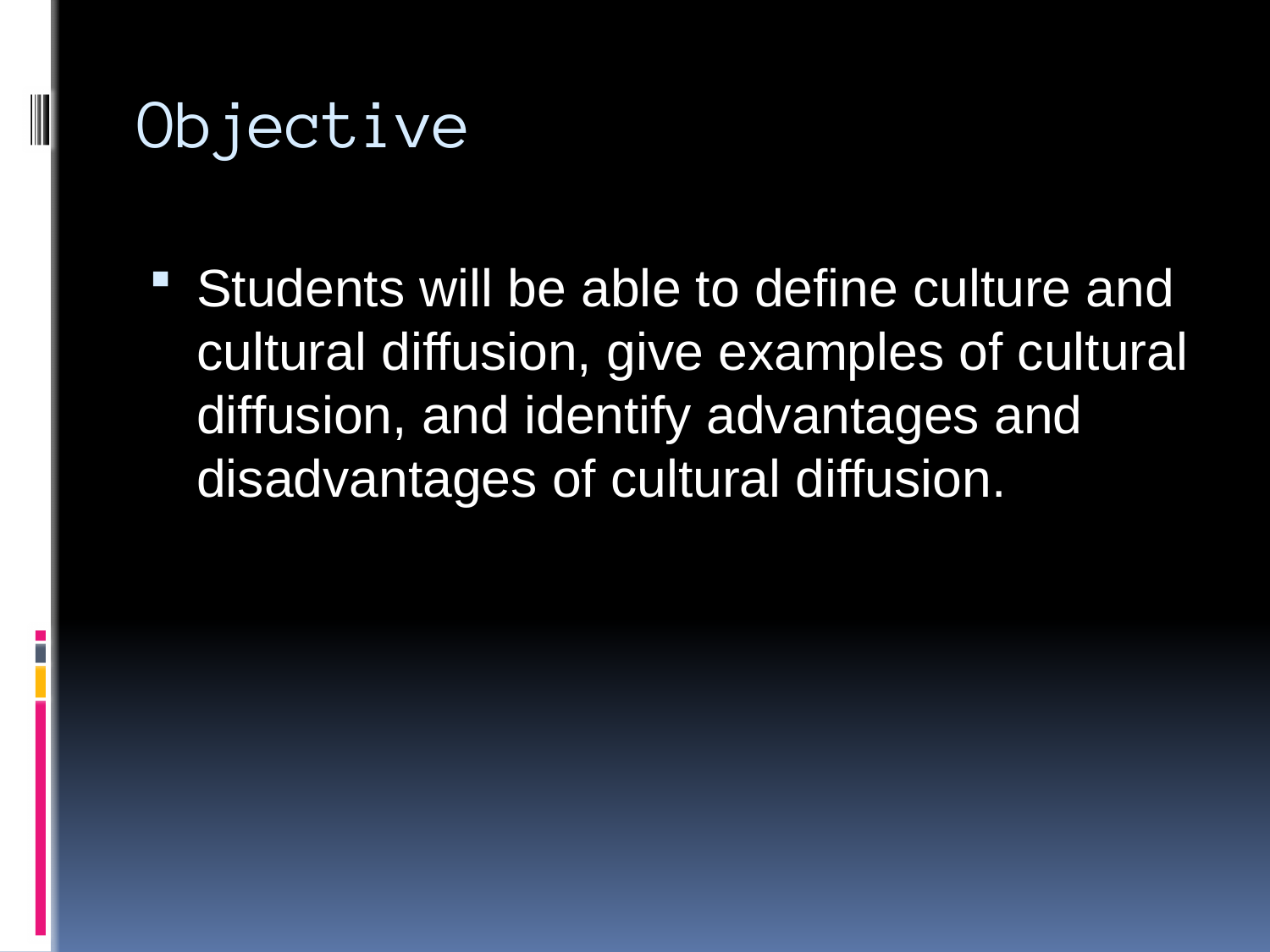

# Objective
Students will be able to define culture and cultural diffusion, give examples of cultural diffusion, and identify advantages and disadvantages of cultural diffusion.